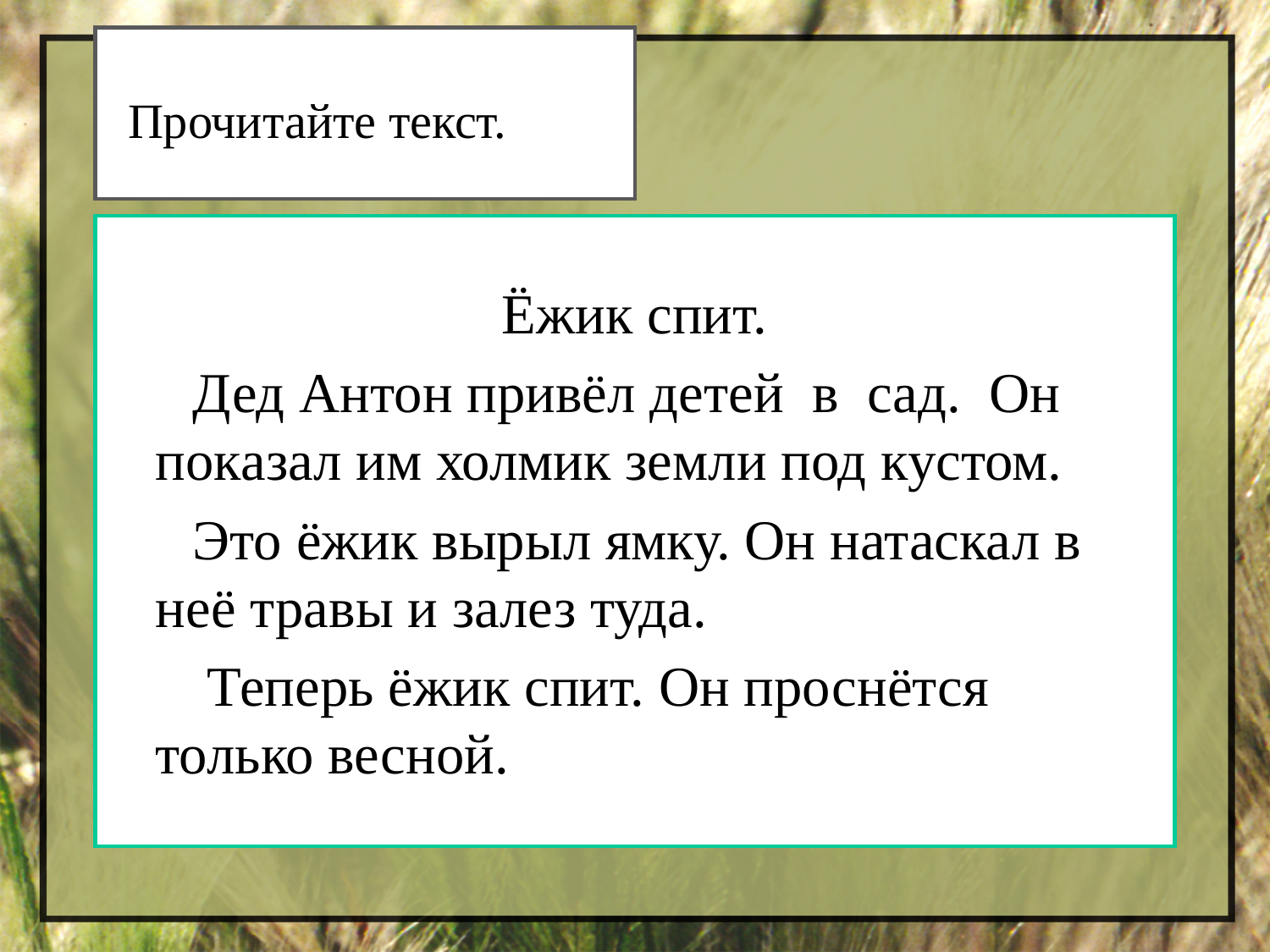

# Прочитайте текст.
Ёжик спит.
      Дед Антон привёл детей  в  сад.  Он показал им холмик земли под кустом.
      Это ёжик вырыл ямку. Он натаскал в неё травы и залез туда.
       Теперь ёжик спит. Он проснётся только весной.